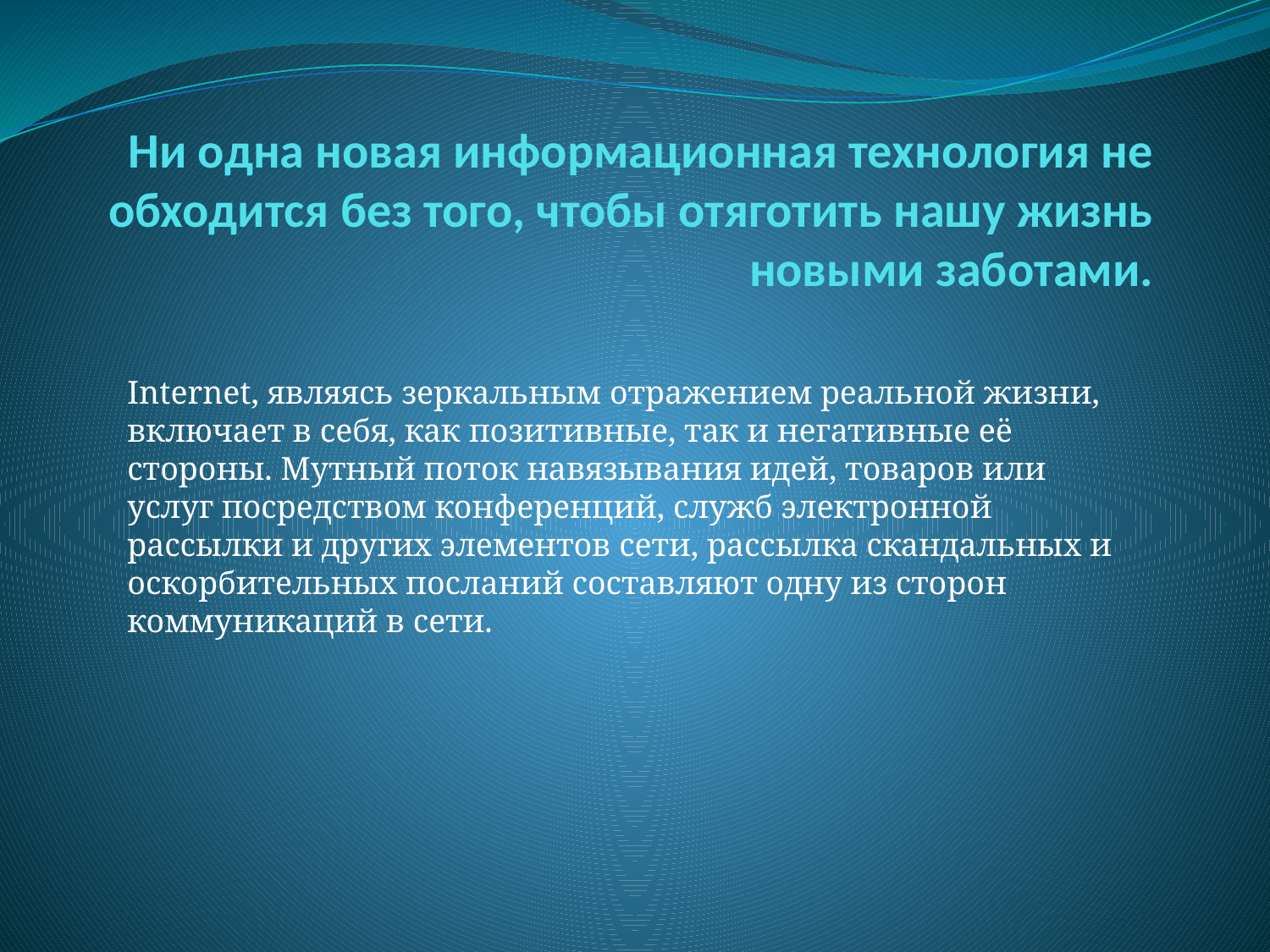

# Ни одна новая информационная технология не обходится без того, чтобы отяготить нашу жизнь новыми заботами.
Internet, являясь зеркальным отражением реальной жизни, включает в себя, как позитивные, так и негативные её стороны. Мутный поток навязывания идей, товаров или услуг посредством конференций, служб электронной рассылки и других элементов сети, рассылка скандальных и оскорбительных посланий составляют одну из сторон коммуникаций в сети.